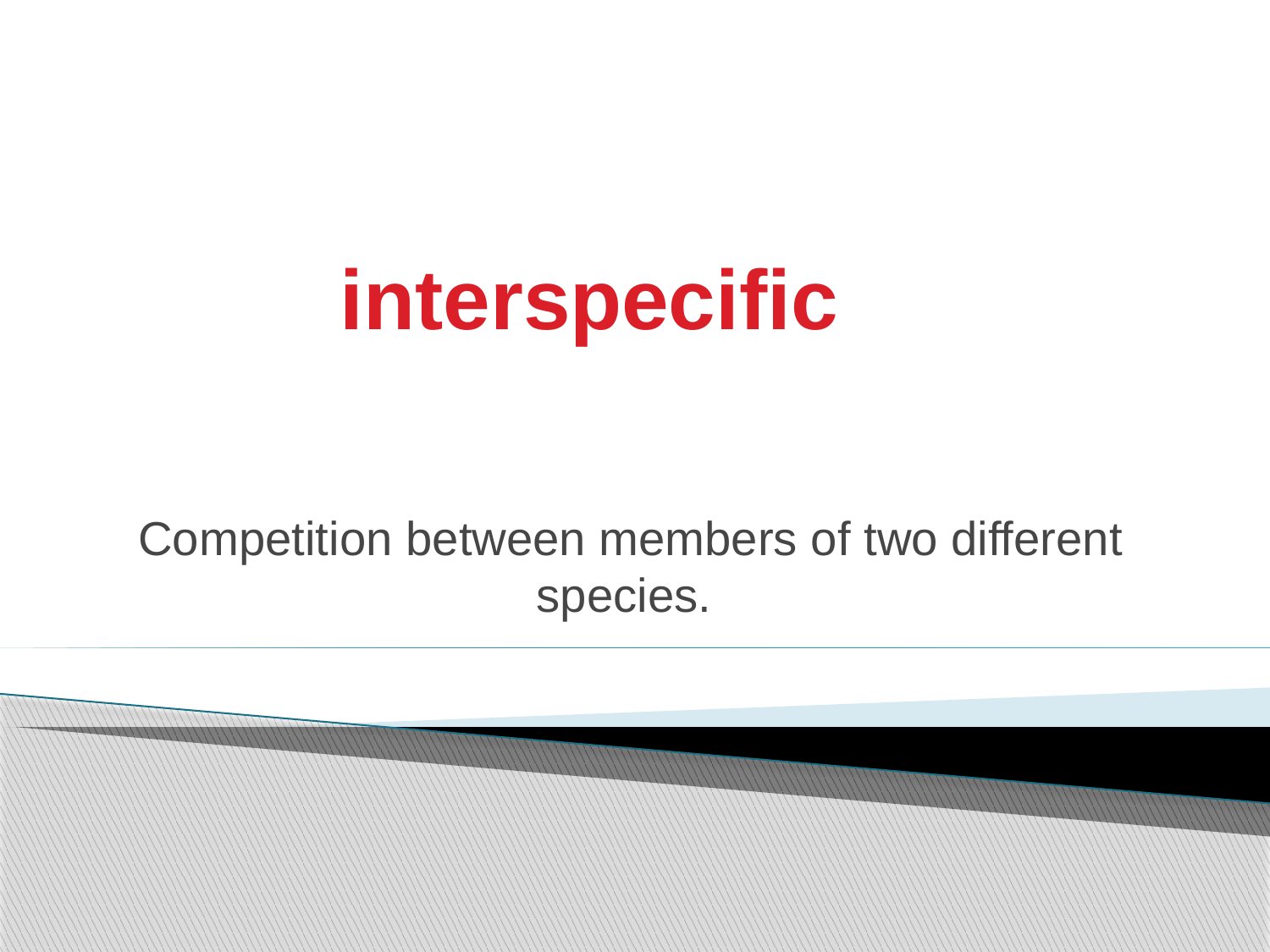

# interspecific
Competition between members of two different species.